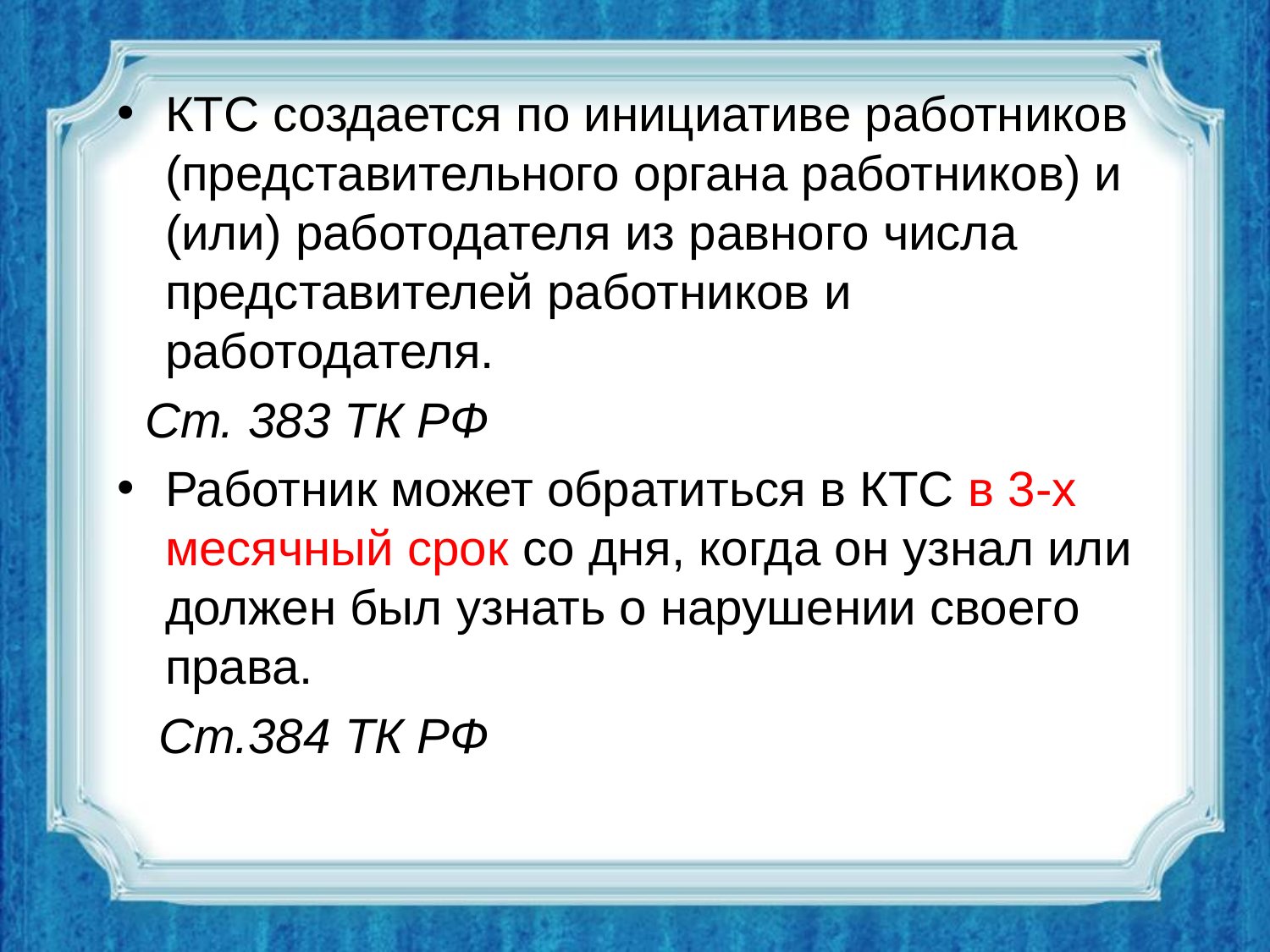

КТС создается по инициативе работников (представительного органа работников) и (или) работодателя из равного числа представителей работников и работодателя.
  Ст. 383 ТК РФ
Работник может обратиться в КТС в 3-х месячный срок со дня, когда он узнал или должен был узнать о нарушении своего права.
   Ст.384 ТК РФ